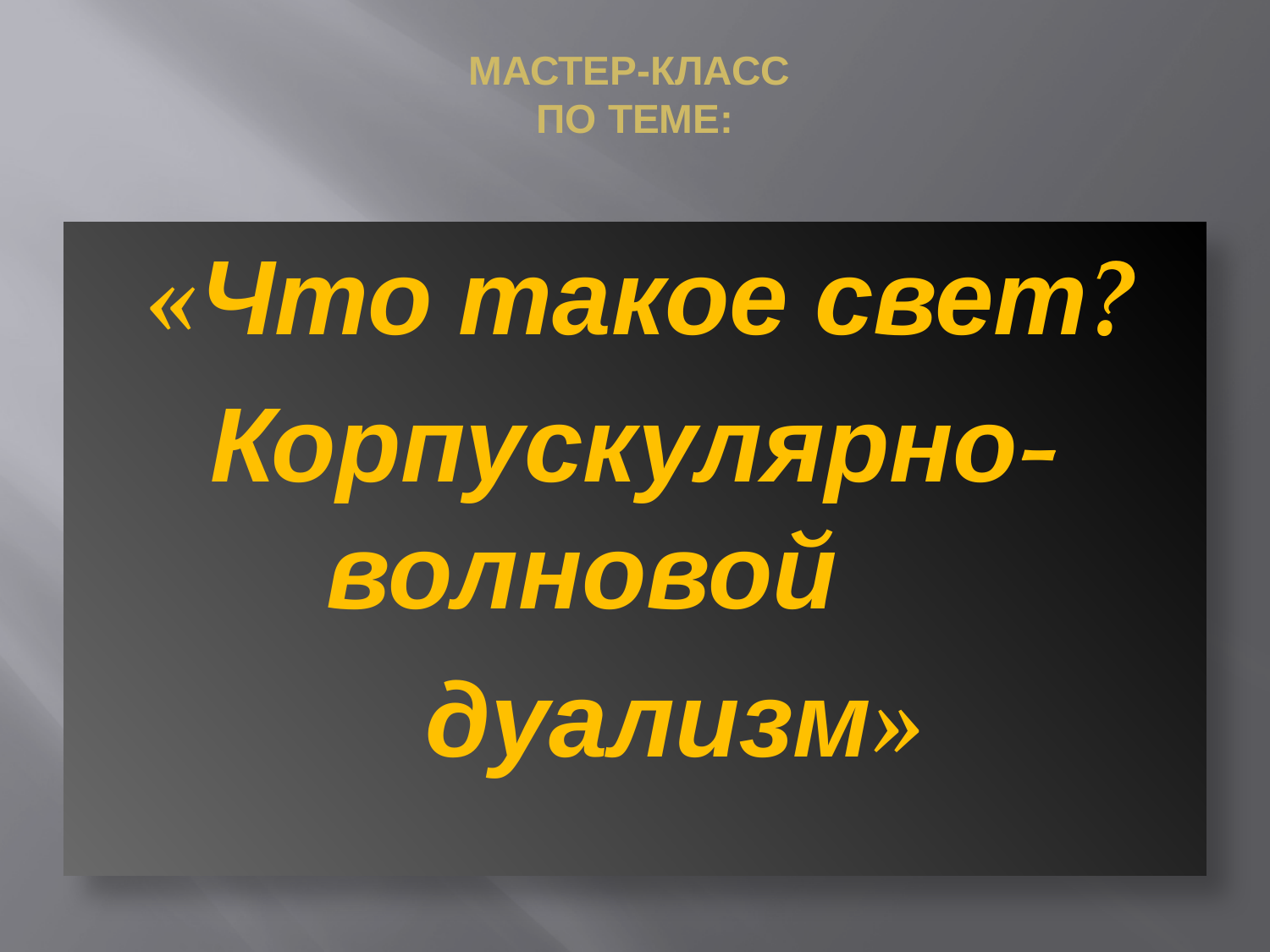

# Мастер-класс по теме:
 «Что такое свет?
Корпускулярно-волновой
   дуализм»